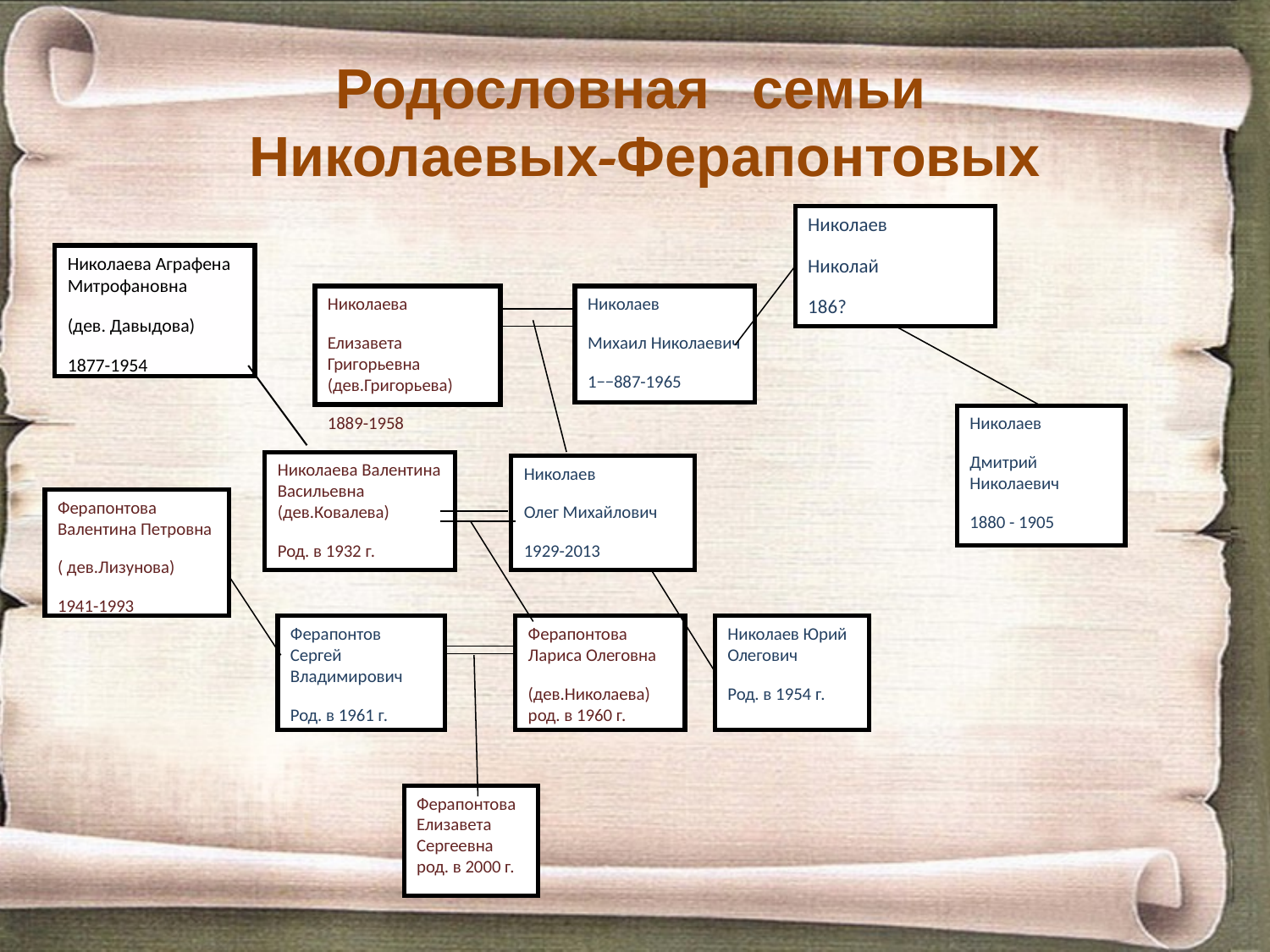

Родословная   семьи
Николаевых-Ферапонтовых
Николаев
Николай
186?

Николаева Аграфена Митрофановна
(дев. Давыдова)
1877-1954

Николаева
Елизавета Григорьевна (дев.Григорьева)
1889-1958
Николаев
Михаил Николаевич
1−−887-1965
Николаев
Дмитрий Николаевич
1880 - 1905
Николаева Валентина Васильевна (дев.Ковалева)
Род. в 1932 г.
Николаев
Олег Михайлович
1929-2013
Ферапонтова Валентина Петровна
( дев.Лизунова)
1941-1993
Ферапонтов Сергей Владимирович
Род. в 1961 г.
Ферапонтова Лариса Олеговна
(дев.Николаева) род. в 1960 г.
Николаев Юрий Олегович
Род. в 1954 г.
Ферапонтова Елизавета Сергеевна род. в 2000 г.